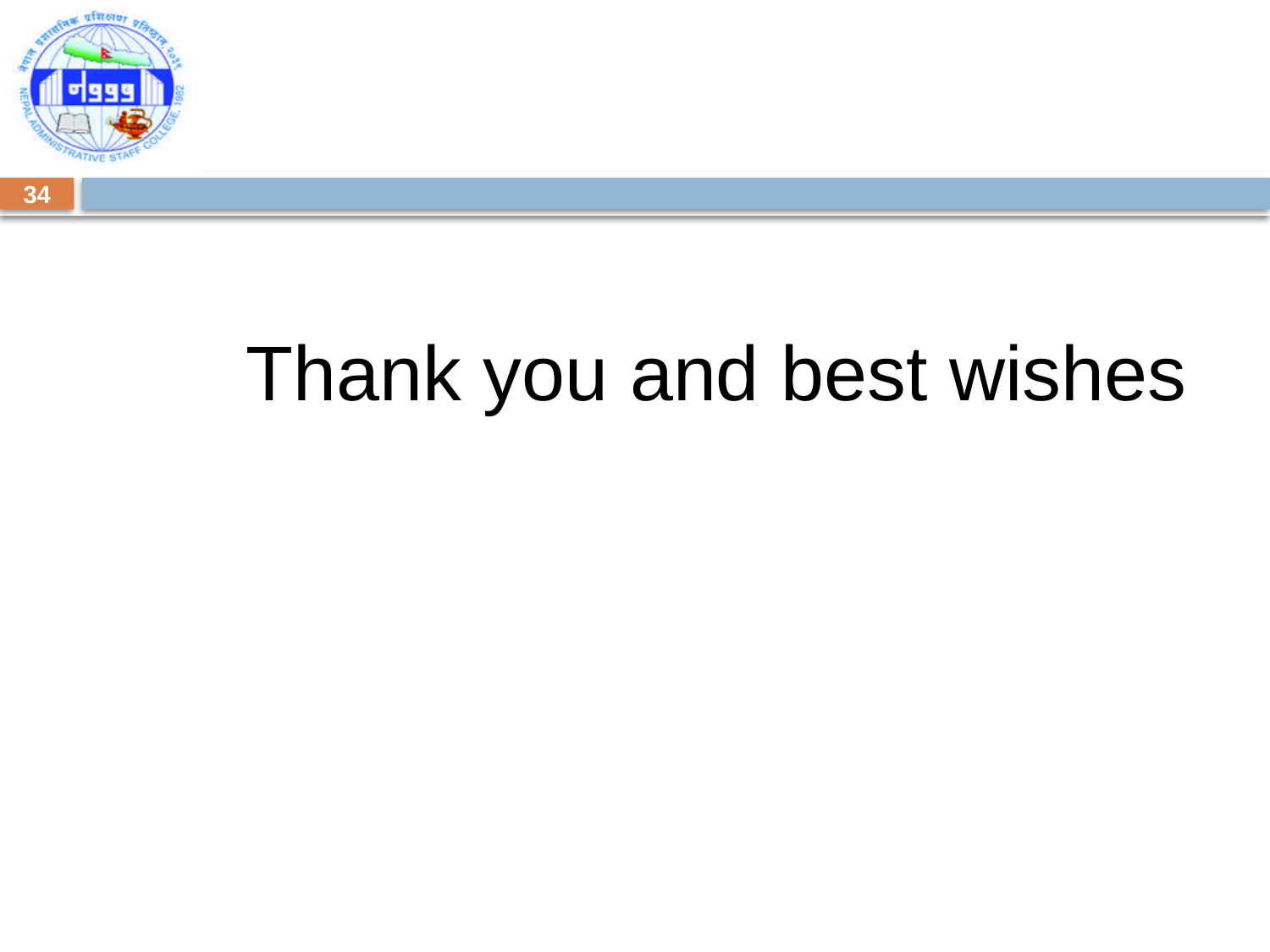

#
34

	 Thank you and best wishes